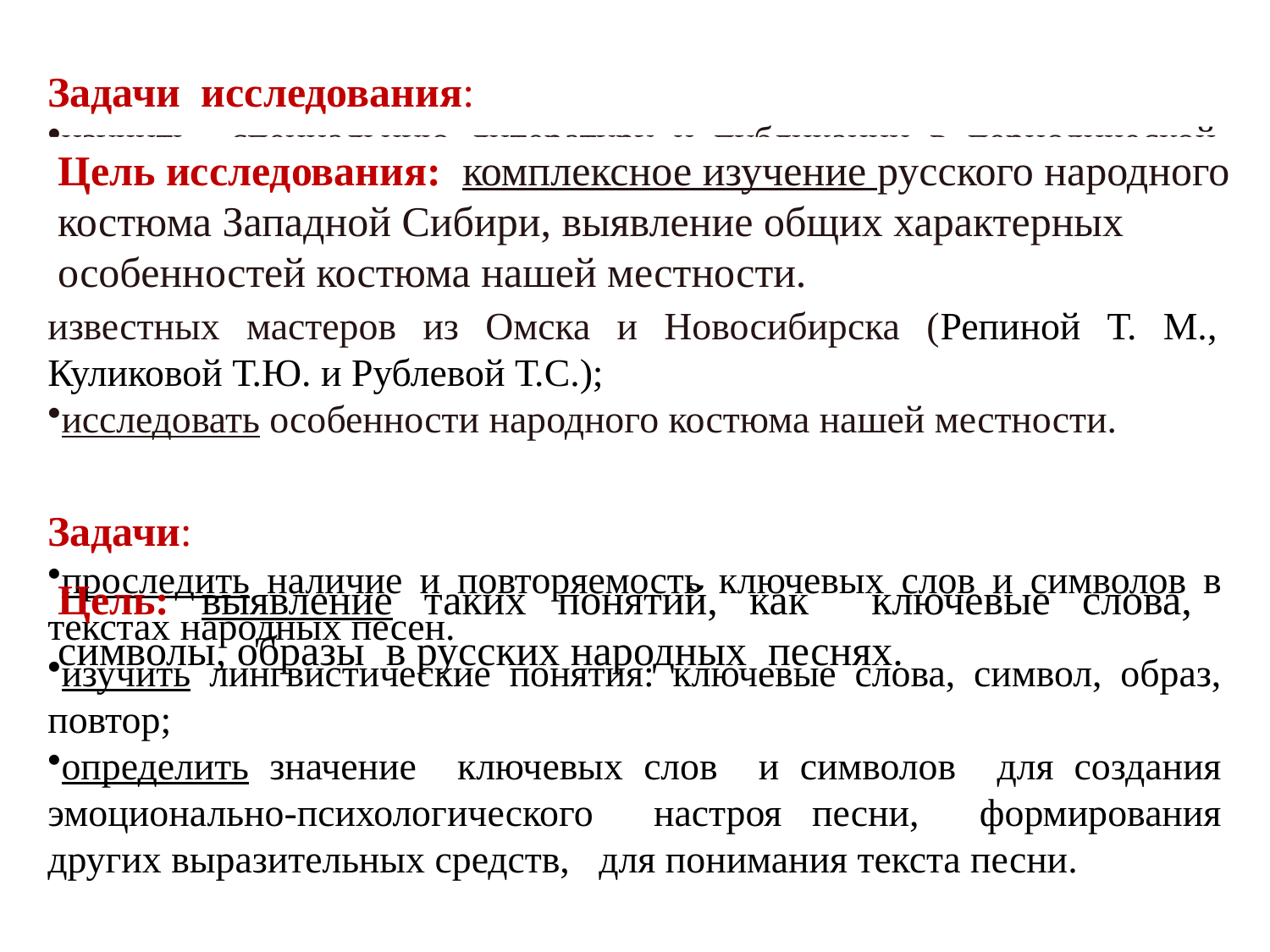

Задачи  исследования:
изучить  специальную литературу и публикации в периодической печати о русском народном костюме нашего края;
собрать и проанализировать иконографический материал по теме;
изучить материалы по реконструкции сибирского костюма  известных мастеров из Омска и Новосибирска (Репиной Т. М., Куликовой Т.Ю. и Рублевой Т.С.);
исследовать особенности народного костюма нашей местности.
Цель исследования:  комплексное изучение русского народного костюма Западной Сибири, выявление общих характерных  особенностей костюма нашей местности.
Задачи:
проследить наличие и повторяемость ключевых слов и символов в текстах народных песен.
изучить лингвистические понятия: ключевые слова, символ, образ, повтор;
определить значение  ключевых слов  и символов  для создания эмоционально-психологического  настроя песни,  формирования других выразительных средств,   для понимания текста песни.
Цель: выявление таких понятий, как  ключевые слова, символы, образы  в русских народных  песнях.